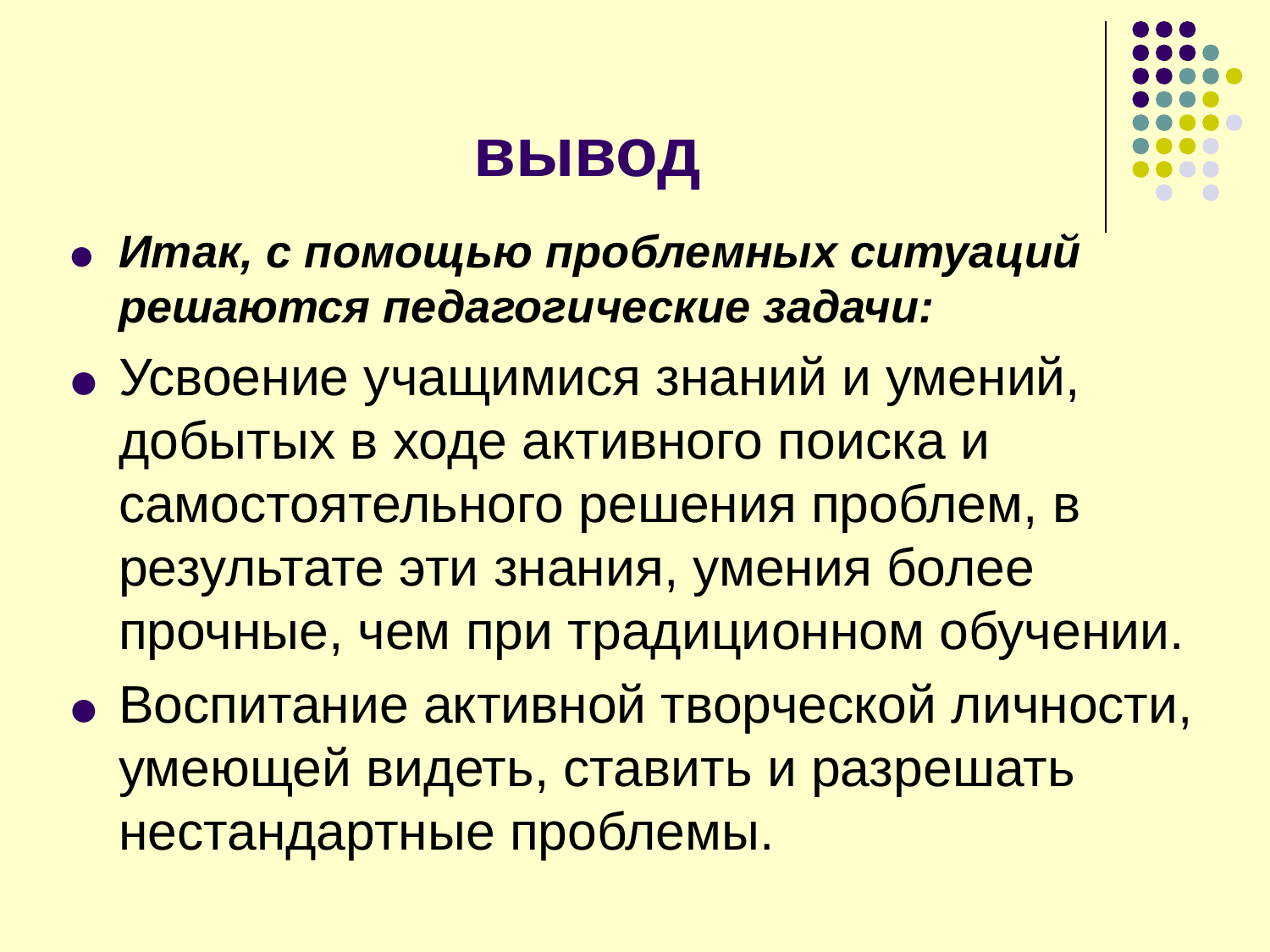

# вывод
Итак, с помощью проблемных ситуаций решаются педагогические задачи:
Усвоение учащимися знаний и умений, добытых в ходе активного поиска и самостоятельного решения проблем, в результате эти знания, умения более прочные, чем при традиционном обучении.
Воспитание активной творческой личности, умеющей видеть, ставить и разрешать нестандартные проблемы.